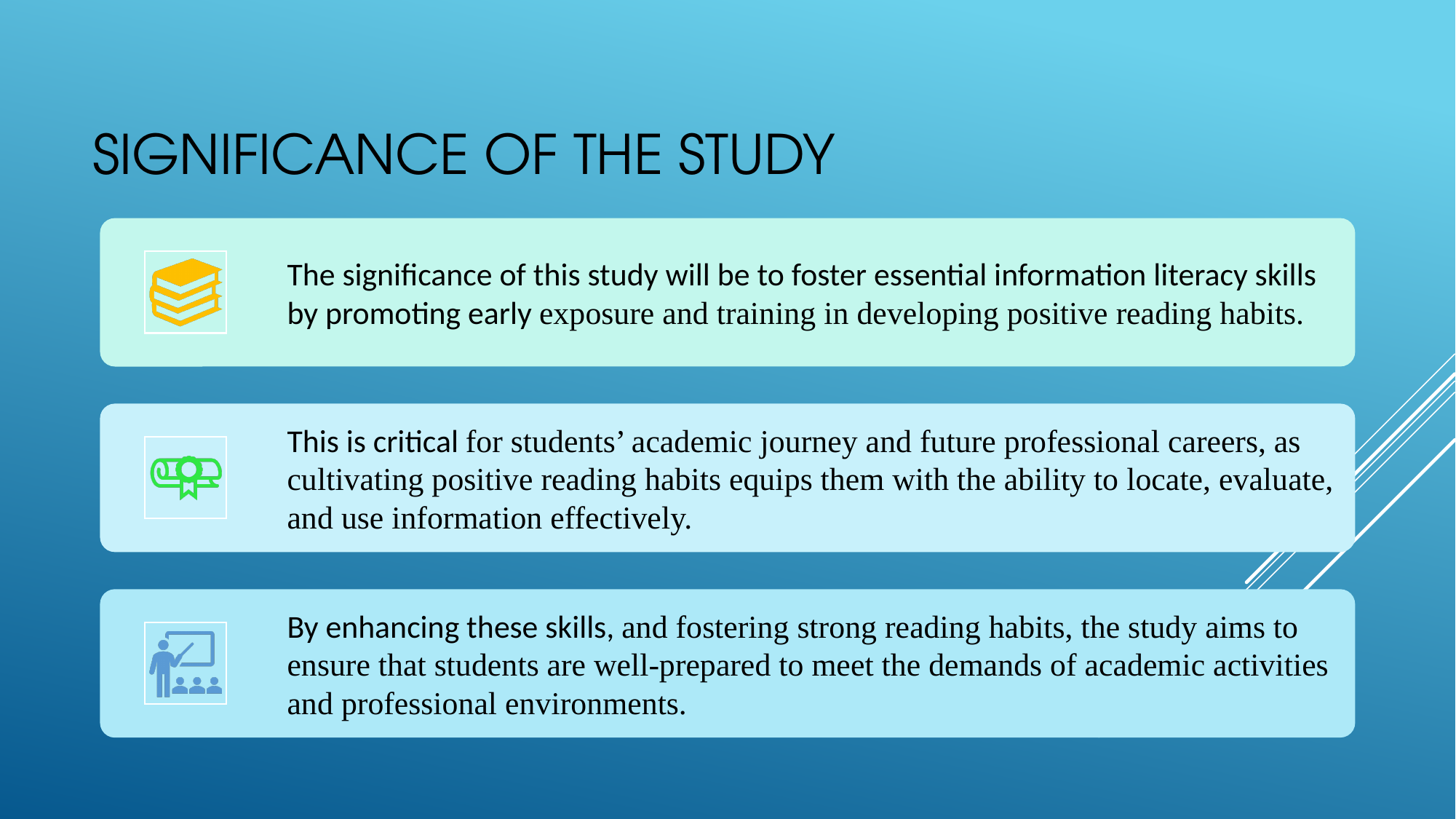

# Significance of the Study
The significance of this study will be to foster essential information literacy skills by promoting early exposure and training in developing positive reading habits.
This is critical for students’ academic journey and future professional careers, as cultivating positive reading habits equips them with the ability to locate, evaluate, and use information effectively.
By enhancing these skills, and fostering strong reading habits, the study aims to ensure that students are well-prepared to meet the demands of academic activities and professional environments.